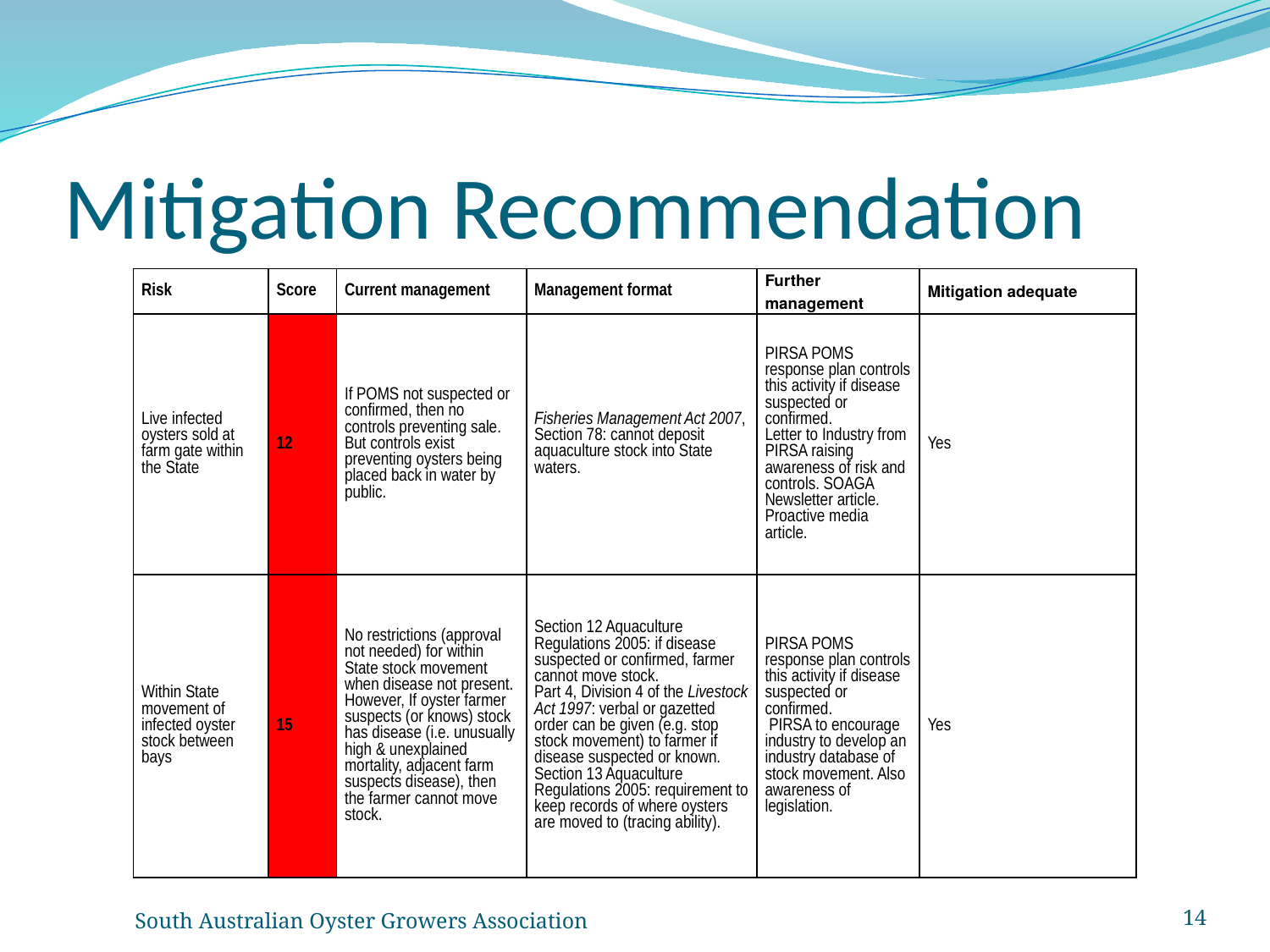

# Mitigation Recommendation
| Risk | Score | Current management | Management format | Further management | Mitigation adequate |
| --- | --- | --- | --- | --- | --- |
| Live infected oysters sold at farm gate within the State | 12 | If POMS not suspected or confirmed, then no controls preventing sale. But controls exist preventing oysters being placed back in water by public. | Fisheries Management Act 2007, Section 78: cannot deposit aquaculture stock into State waters. | PIRSA POMS response plan controls this activity if disease suspected or confirmed. Letter to Industry from PIRSA raising awareness of risk and controls. SOAGA Newsletter article. Proactive media article. | Yes |
| Within State movement of infected oyster stock between bays | 15 | No restrictions (approval not needed) for within State stock movement when disease not present. However, If oyster farmer suspects (or knows) stock has disease (i.e. unusually high & unexplained mortality, adjacent farm suspects disease), then the farmer cannot move stock. | Section 12 Aquaculture Regulations 2005: if disease suspected or confirmed, farmer cannot move stock. Part 4, Division 4 of the Livestock Act 1997: verbal or gazetted order can be given (e.g. stop stock movement) to farmer if disease suspected or known. Section 13 Aquaculture Regulations 2005: requirement to keep records of where oysters are moved to (tracing ability). | PIRSA POMS response plan controls this activity if disease suspected or confirmed. PIRSA to encourage industry to develop an industry database of stock movement. Also awareness of legislation. | Yes |
South Australian Oyster Growers Association
14